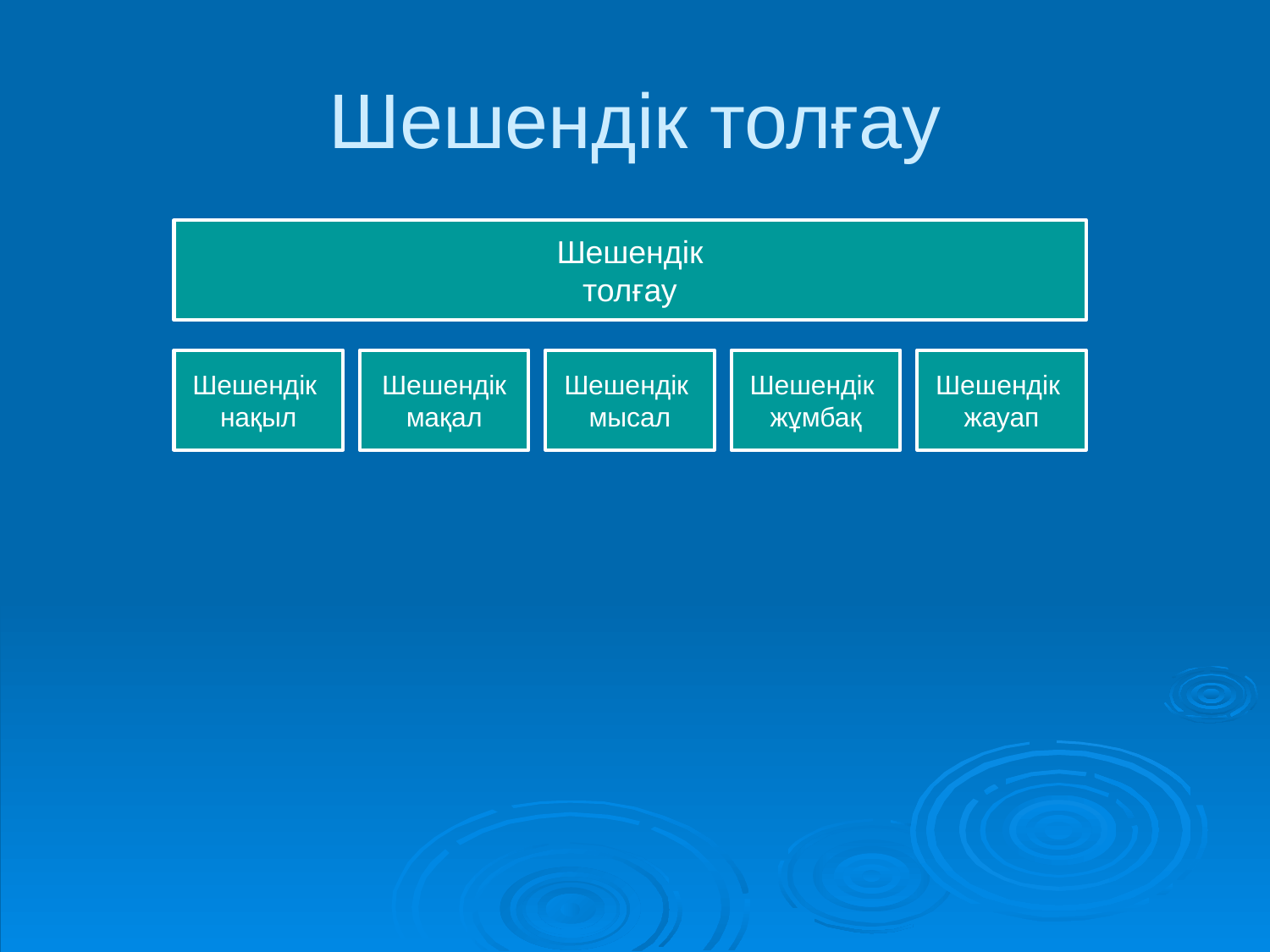

# Шешендік толғау
Шешендік
толғау
Шешендік
нақыл
Шешендік
мақал
Шешендік
мысал
Шешендік
жұмбақ
Шешендік
жауап